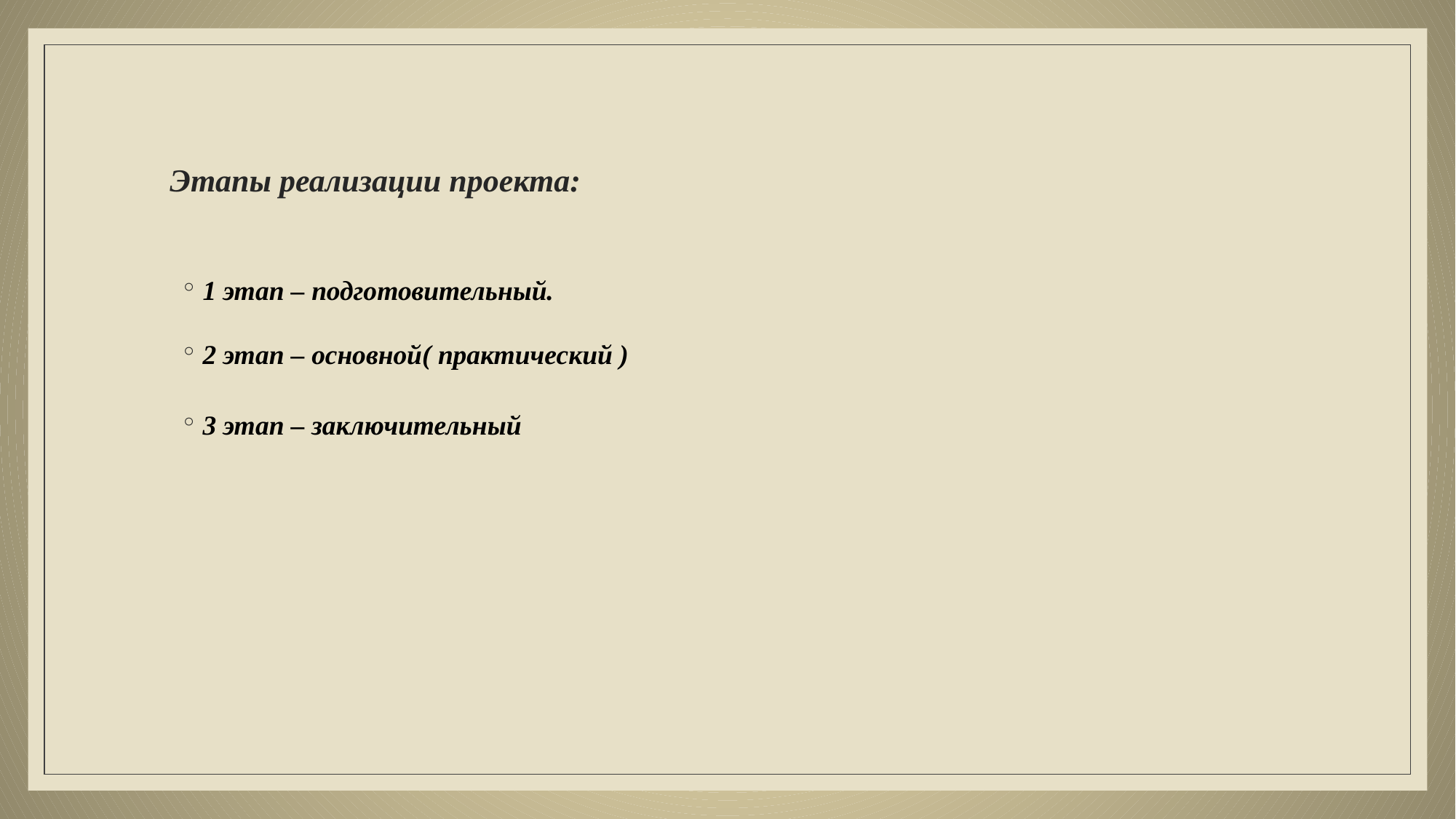

# Этапы реализации проекта:
1 этап – подготовительный.
2 этап – основной( практический )
3 этап – заключительный